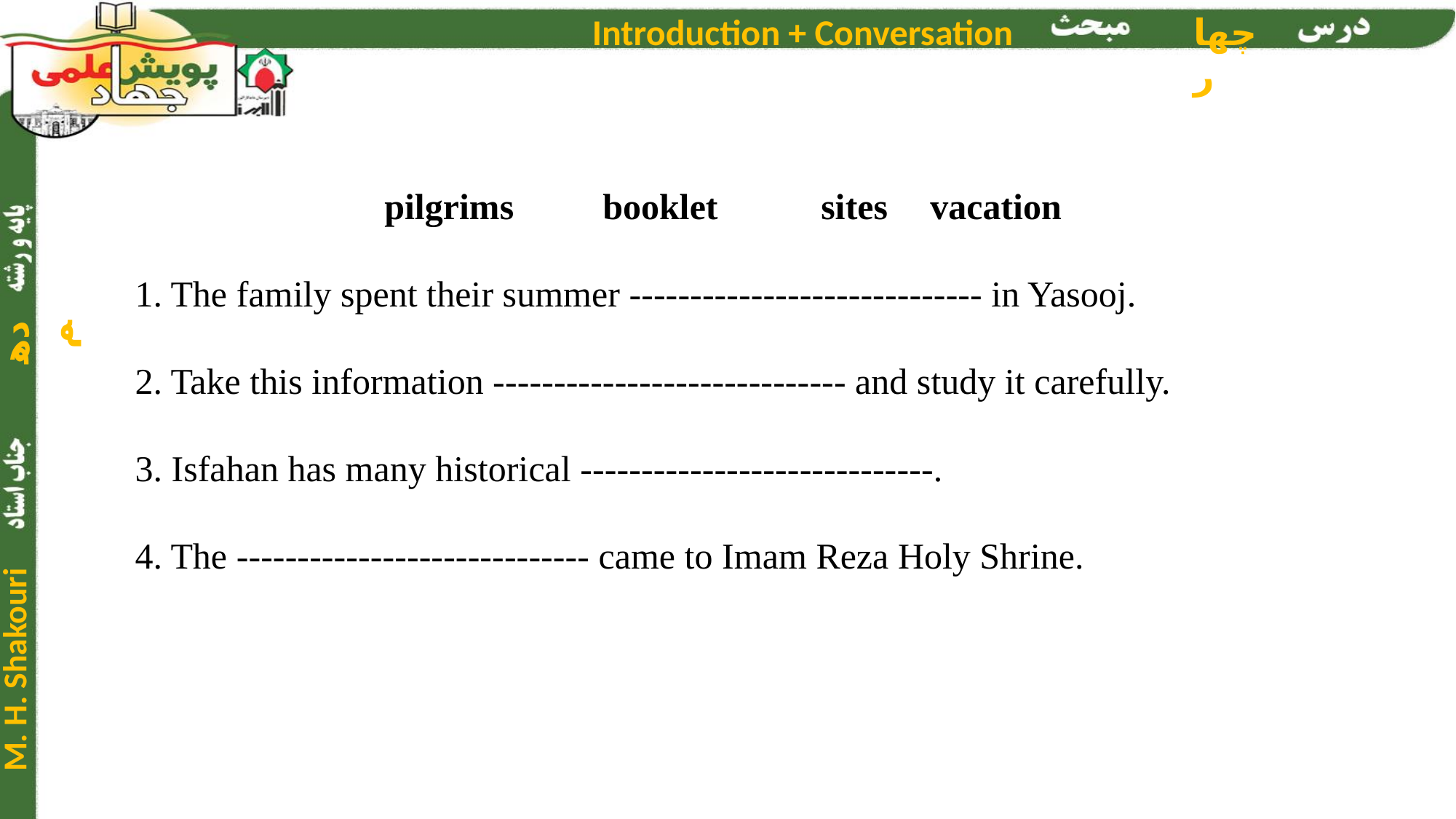

pilgrims	booklet	sites	vacation
1. The family spent their summer ----------------------------- in Yasooj.
2. Take this information ----------------------------- and study it carefully.
3. Isfahan has many historical -----------------------------.
4. The ----------------------------- came to Imam Reza Holy Shrine.